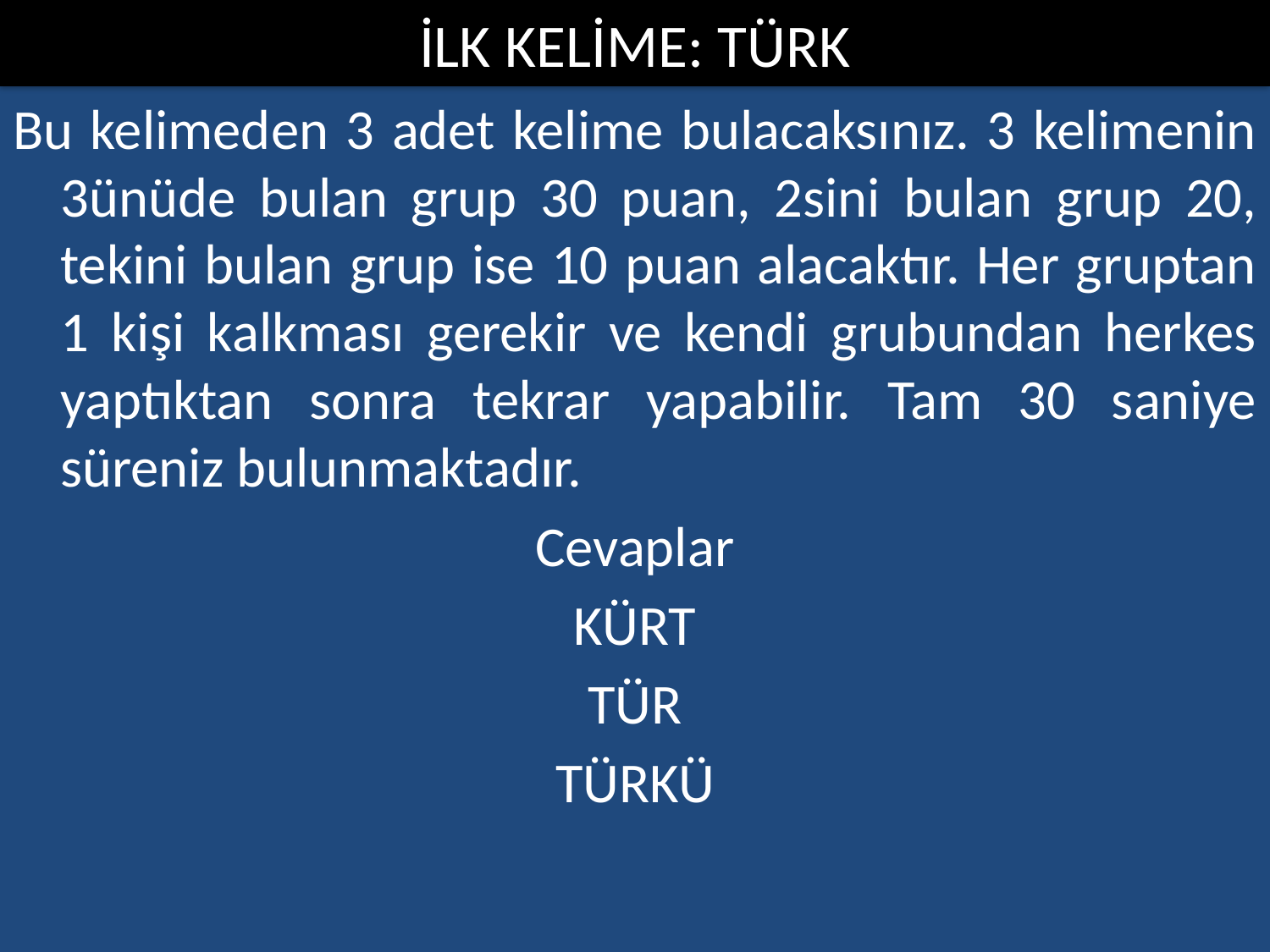

# İLK KELİME: TÜRK
Bu kelimeden 3 adet kelime bulacaksınız. 3 kelimenin 3ünüde bulan grup 30 puan, 2sini bulan grup 20, tekini bulan grup ise 10 puan alacaktır. Her gruptan 1 kişi kalkması gerekir ve kendi grubundan herkes yaptıktan sonra tekrar yapabilir. Tam 30 saniye süreniz bulunmaktadır.
Cevaplar
KÜRT
TÜR
TÜRKÜ